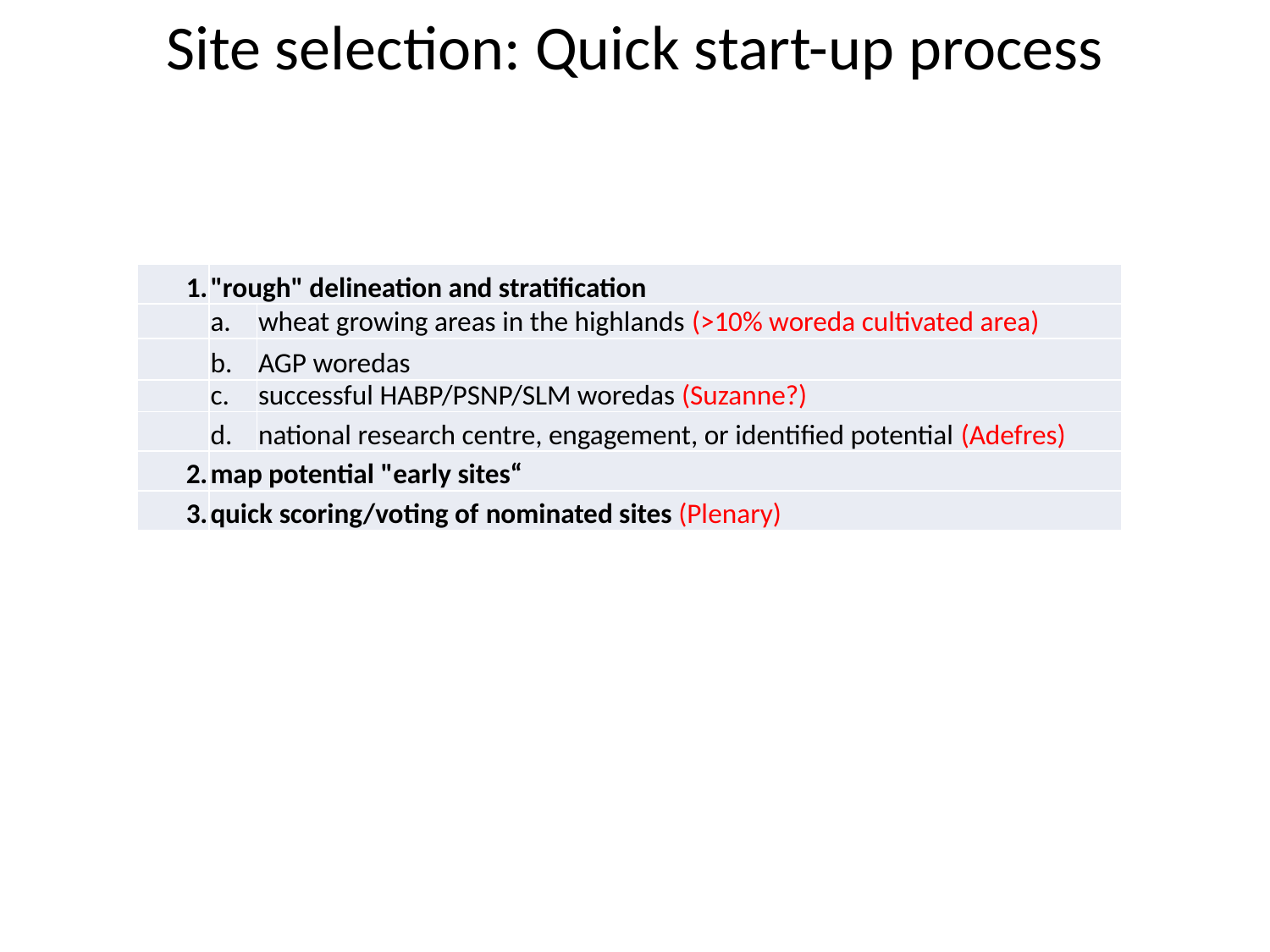

# Site selection: Quick start-up process
| 1. | "rough" delineation and stratification |  |
| --- | --- | --- |
|  | a. | wheat growing areas in the highlands (>10% woreda cultivated area) |
|  | b. | AGP woredas |
|  | c. | successful HABP/PSNP/SLM woredas (Suzanne?) |
|  | d. | national research centre, engagement, or identified potential (Adefres) |
| 2. | map potential "early sites“ |  |
| 3. | quick scoring/voting of nominated sites (Plenary) |  |